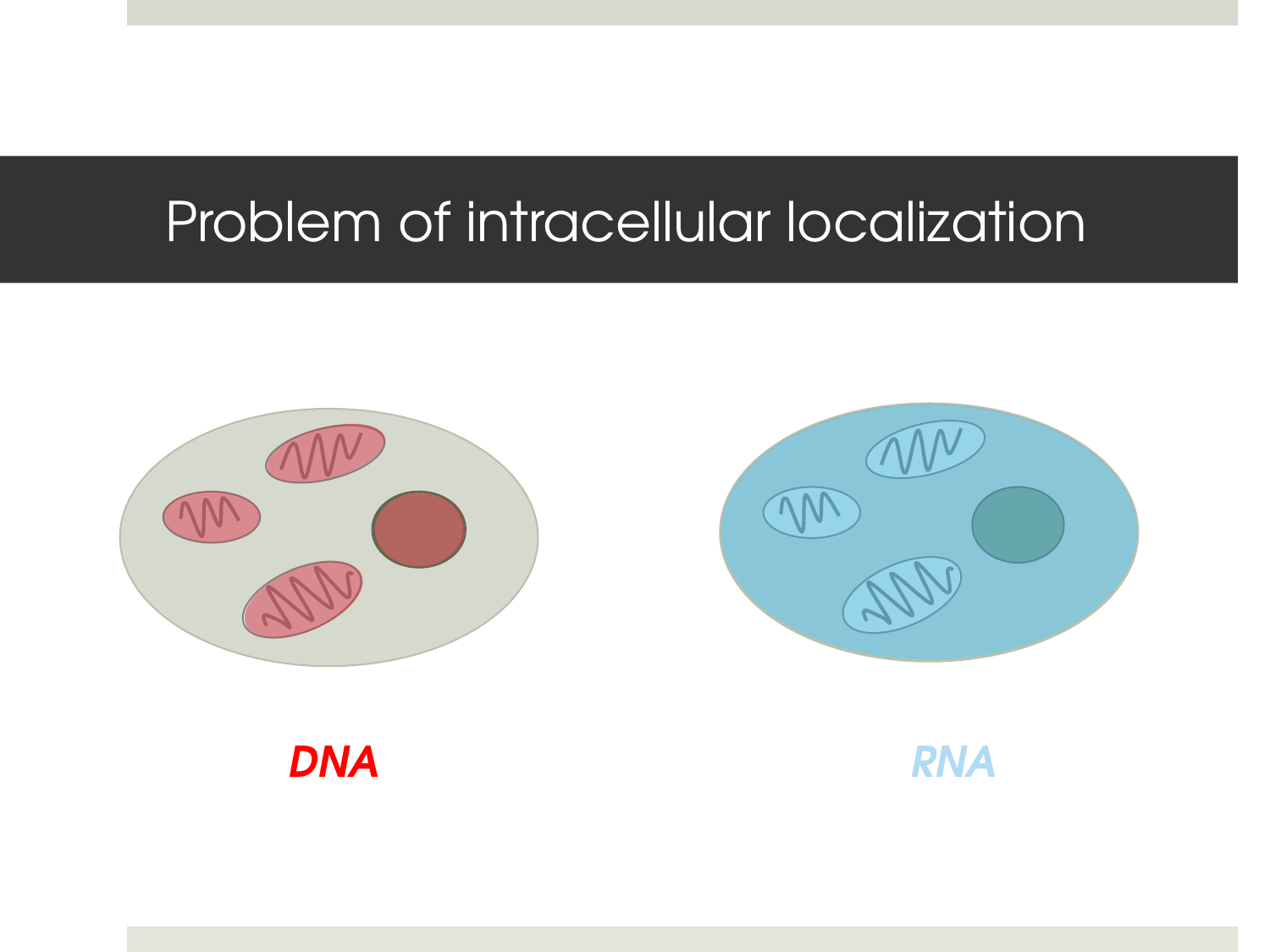

# Problem of intracellular localization

DNA
RNA